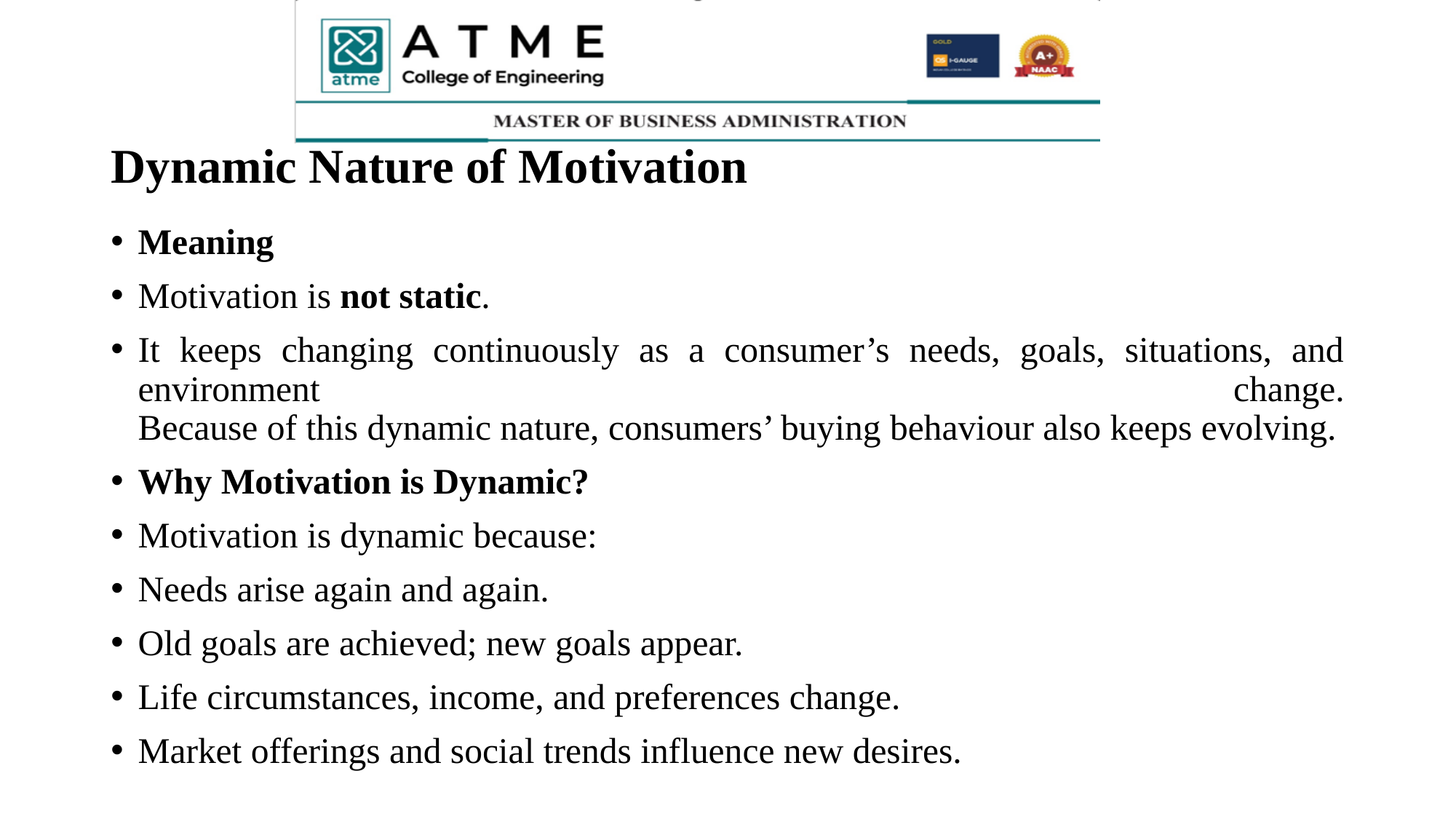

# Dynamic Nature of Motivation
Meaning
Motivation is not static.
It keeps changing continuously as a consumer’s needs, goals, situations, and environment change.
Because of this dynamic nature, consumers’ buying behaviour also keeps evolving.
Why Motivation is Dynamic?
Motivation is dynamic because:
Needs arise again and again.
Old goals are achieved; new goals appear.
Life circumstances, income, and preferences change.
Market offerings and social trends influence new desires.